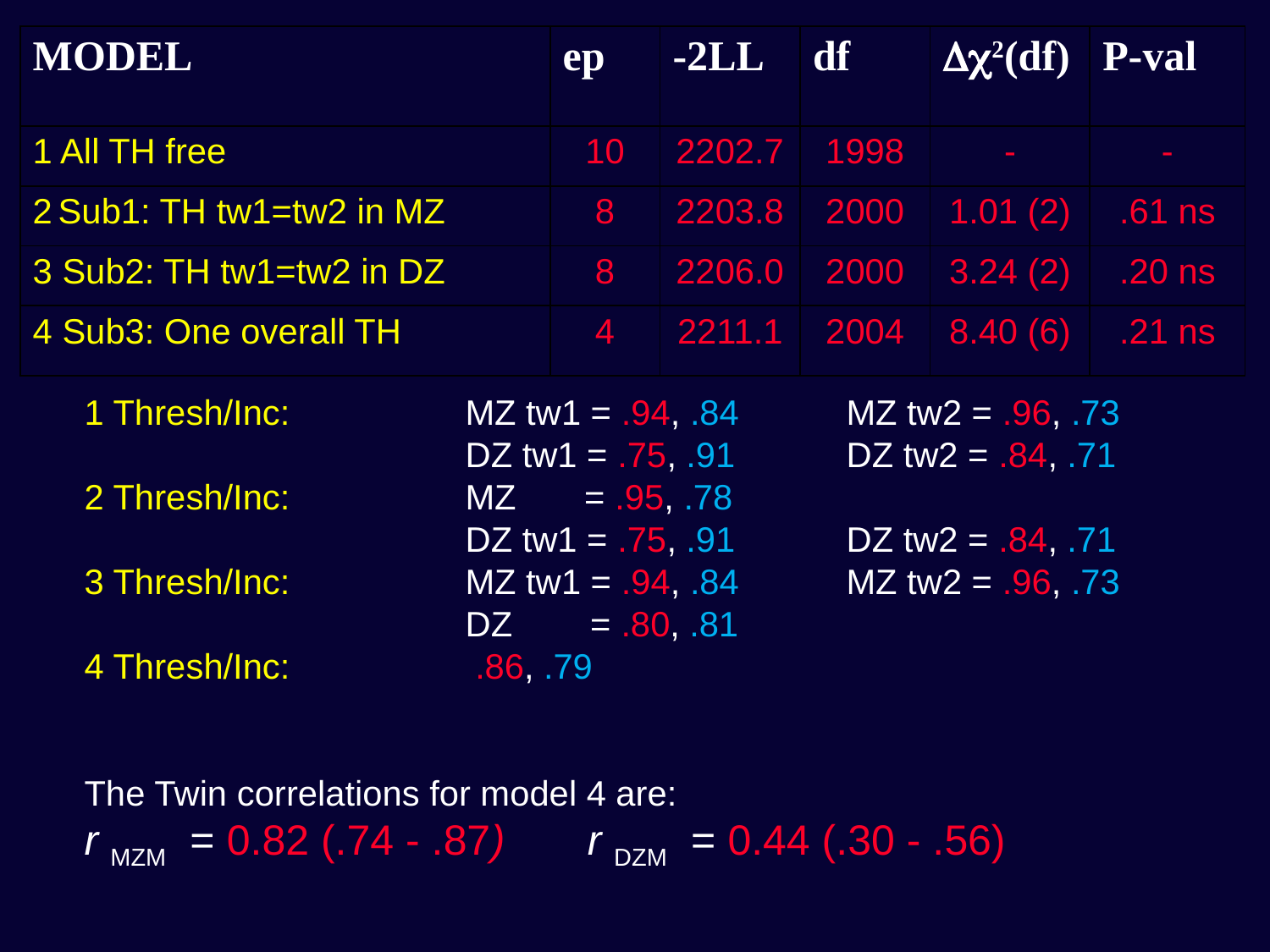

| MODEL | ep | -2LL | df | Δχ2(df) | P-val |
| --- | --- | --- | --- | --- | --- |
| 1 All TH free | 10 | 2202.7 | 1998 | - | - |
| 2 Sub1: TH tw1=tw2 in MZ | 8 | 2203.8 | 2000 | 1.01 (2) | .61 ns |
| 3 Sub2: TH tw1=tw2 in DZ | 8 | 2206.0 | 2000 | 3.24 (2) | .20 ns |
| 4 Sub3: One overall TH | 4 | 2211.1 | 2004 | 8.40 (6) | .21 ns |
1 Thresh/Inc:		MZ tw1 = .94, .84	MZ tw2 = .96, .73
			DZ tw1 = .75, .91	DZ tw2 = .84, .71
2 Thresh/Inc:		MZ       = .95, .78
			DZ tw1 = .75, .91	DZ tw2 = .84, .71
3 Thresh/Inc:		MZ tw1 = .94, .84	MZ tw2 = .96, .73
			DZ        = .80, .81
4 Thresh/Inc:		 .86, .79

The Twin correlations for model 4 are:
r MZM  = 0.82 (.74 - .87)       r DZM  = 0.44 (.30 - .56)